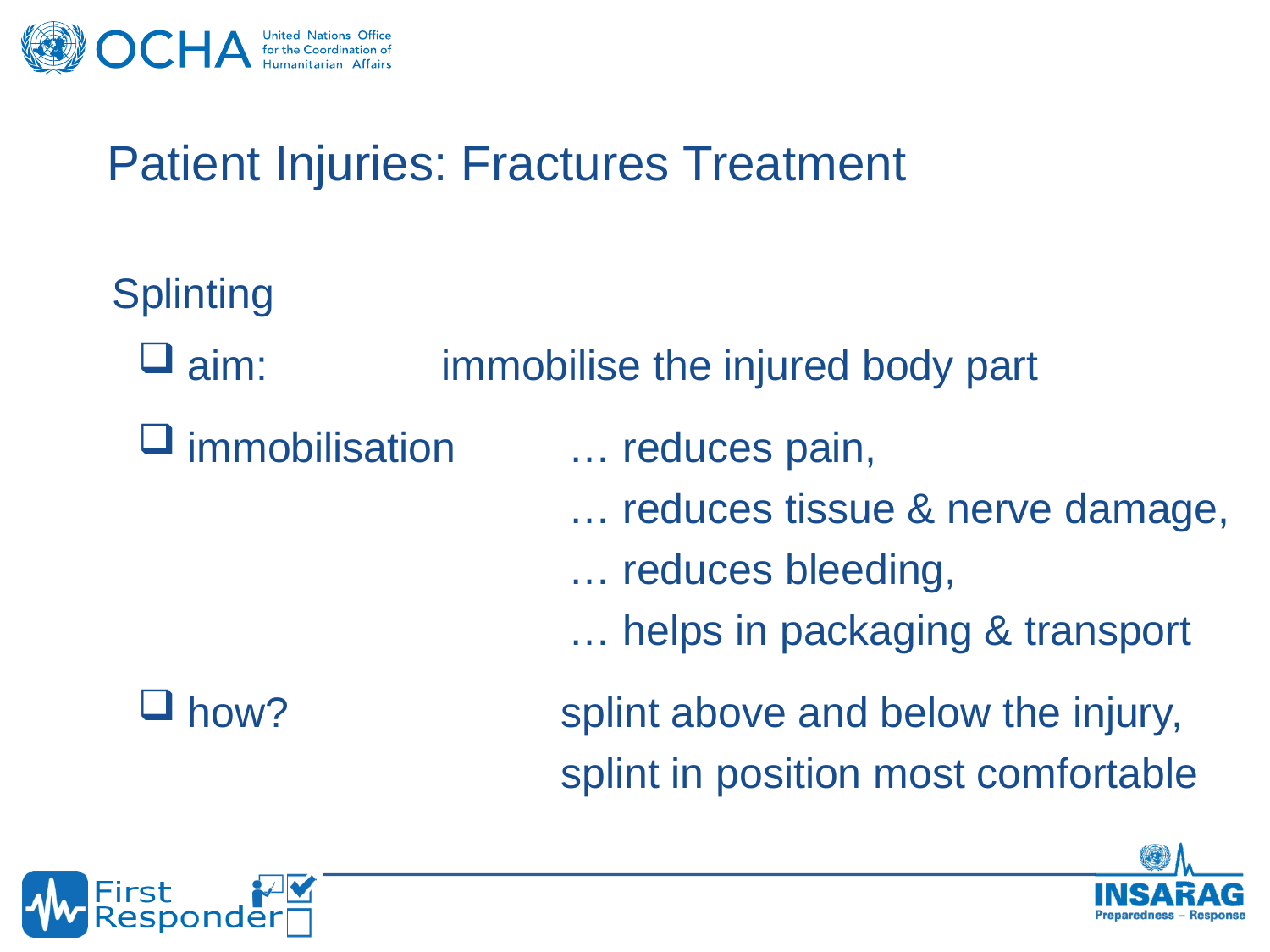

Patient Injuries: Fractures Treatment
Splinting
aim:		immobilise the injured body part
immobilisation	… reduces pain,
			… reduces tissue & nerve damage,
			… reduces bleeding,
			… helps in packaging & transport
how?	splint above and below the injury,
	splint in position most comfortable